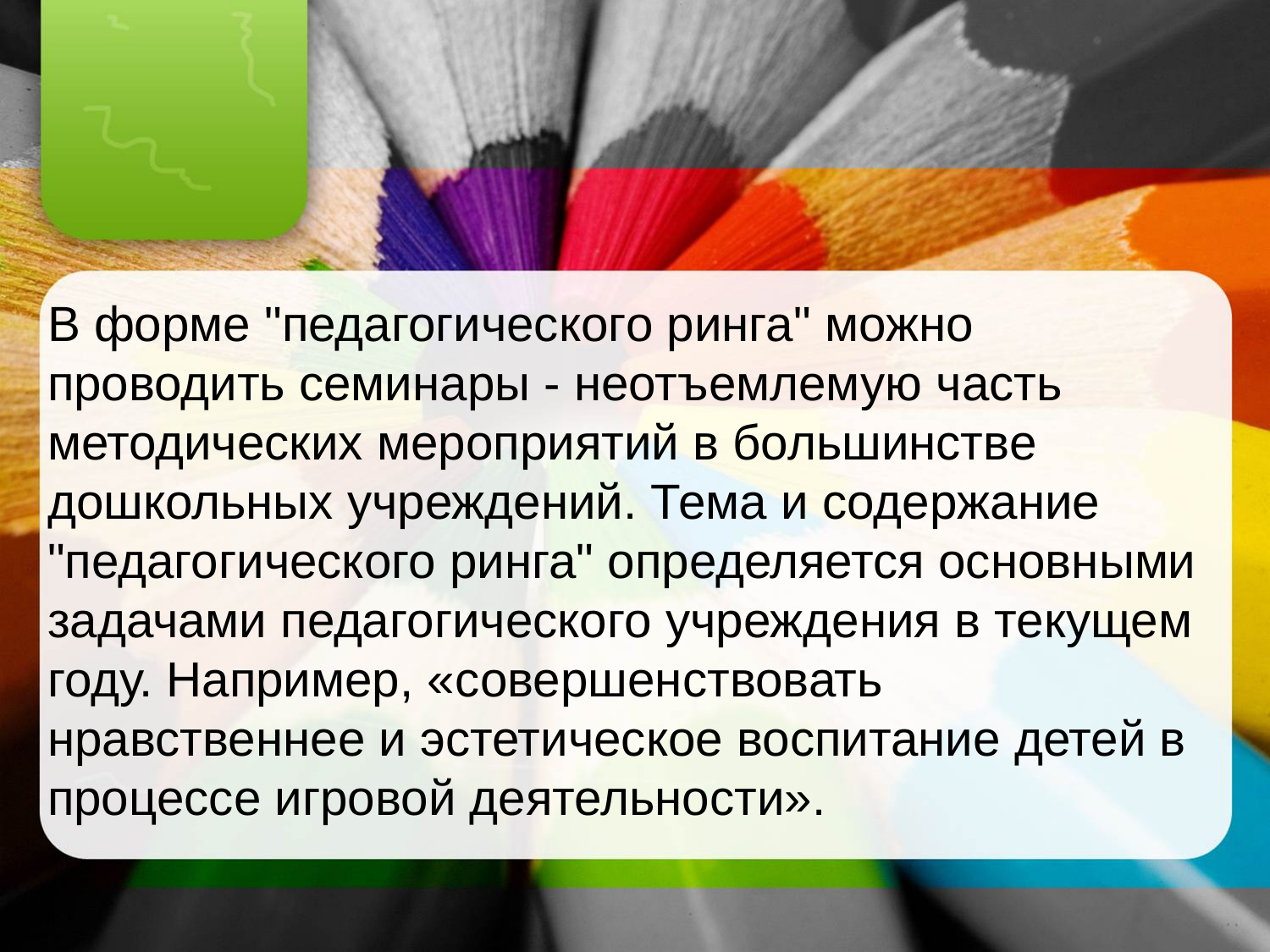

В форме "педагогического ринга" можно проводить семинары - неотъемлемую часть методических мероприятий в большинстве дошкольных учреждений. Тема и содержание "педагогического ринга" определяется основными задачами педагогического учреждения в текущем году. Например, «совершенствовать нравственнее и эстетическое воспитание детей в процессе игровой деятельности».